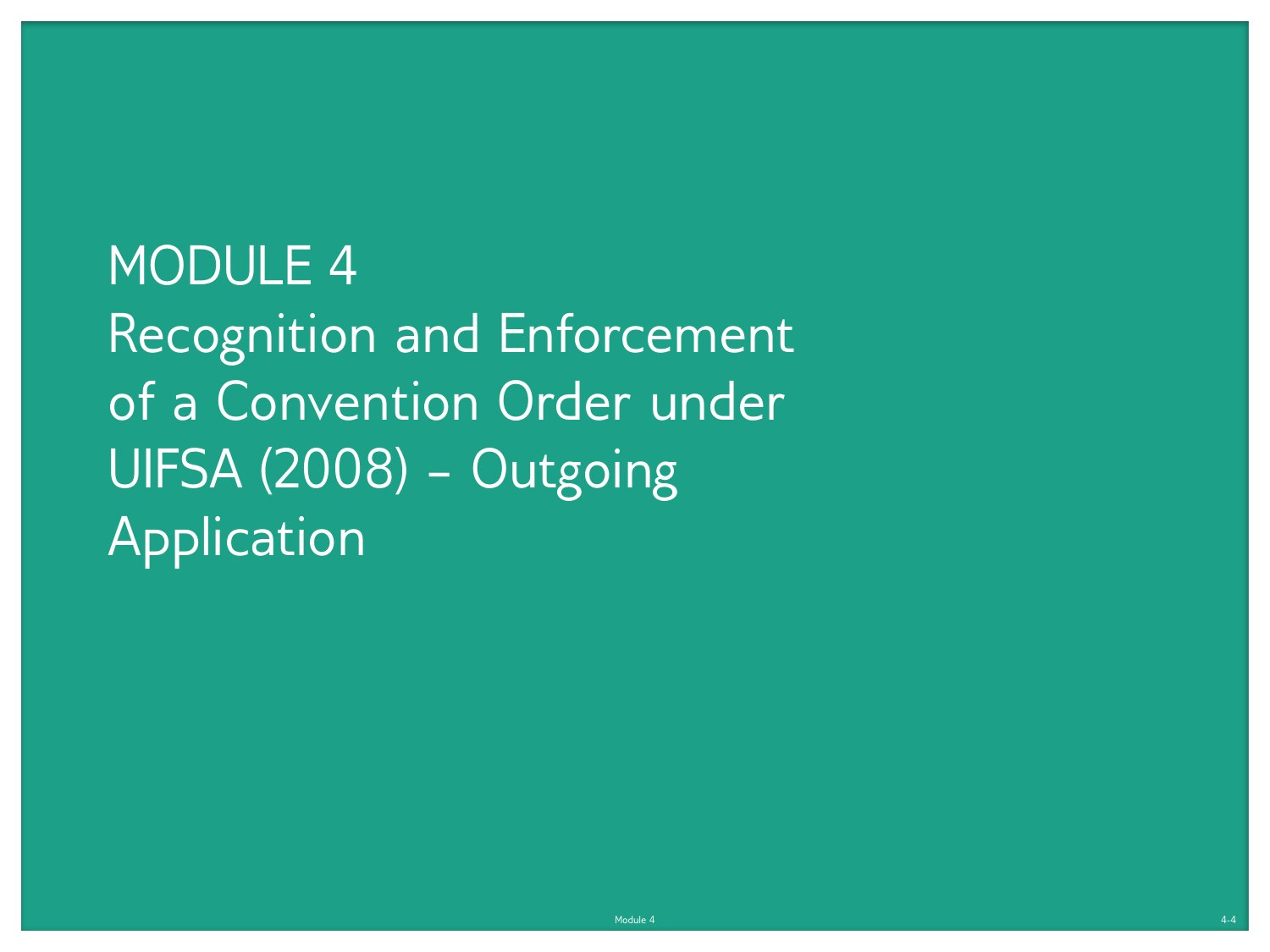

# MODULE 4 Recognition and Enforcement of a Convention Order under UIFSA (2008) – Outgoing Application
Module 4
4-4